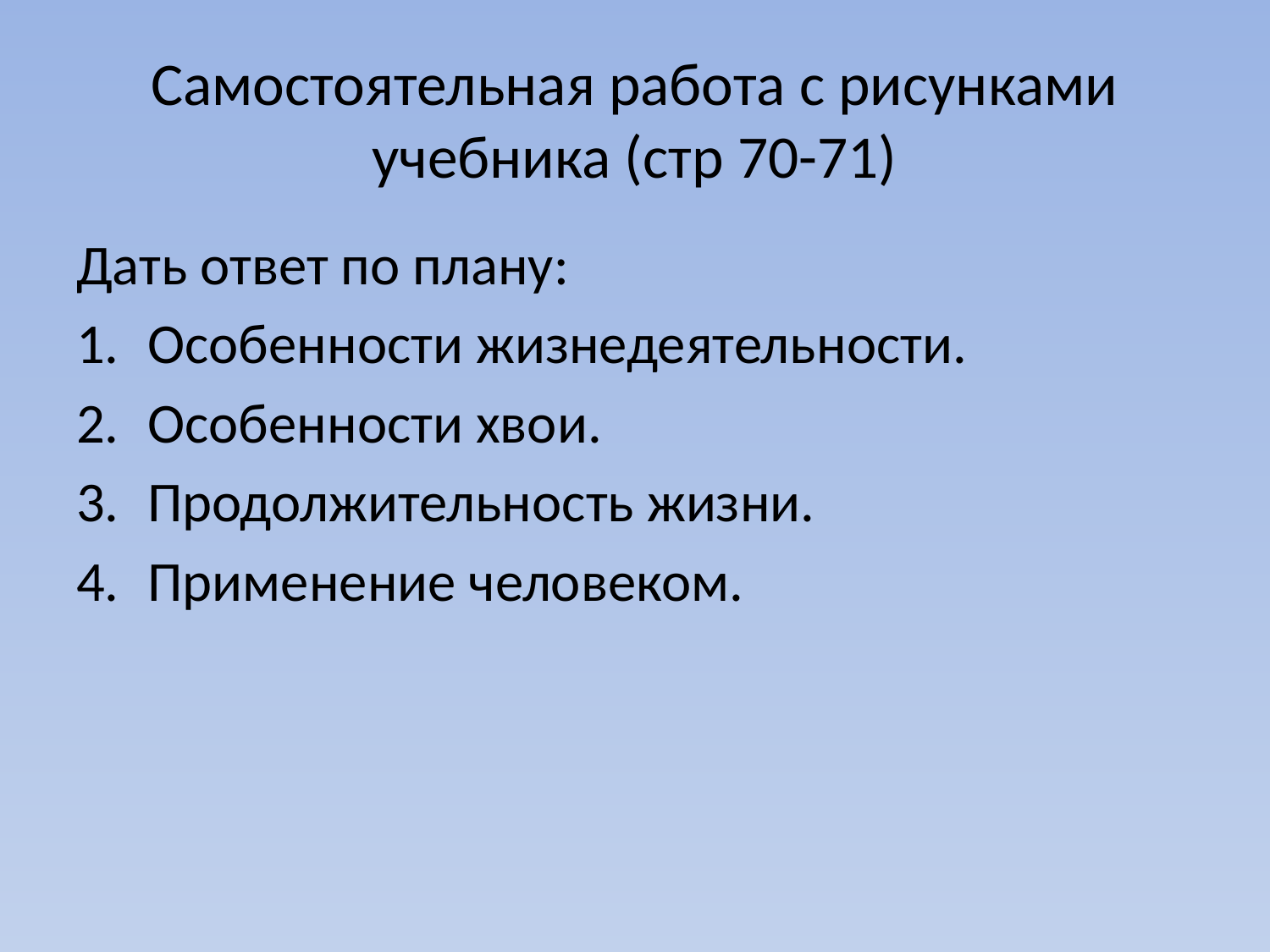

# Самостоятельная работа с рисунками учебника (стр 70-71)
Дать ответ по плану:
Особенности жизнедеятельности.
Особенности хвои.
Продолжительность жизни.
Применение человеком.